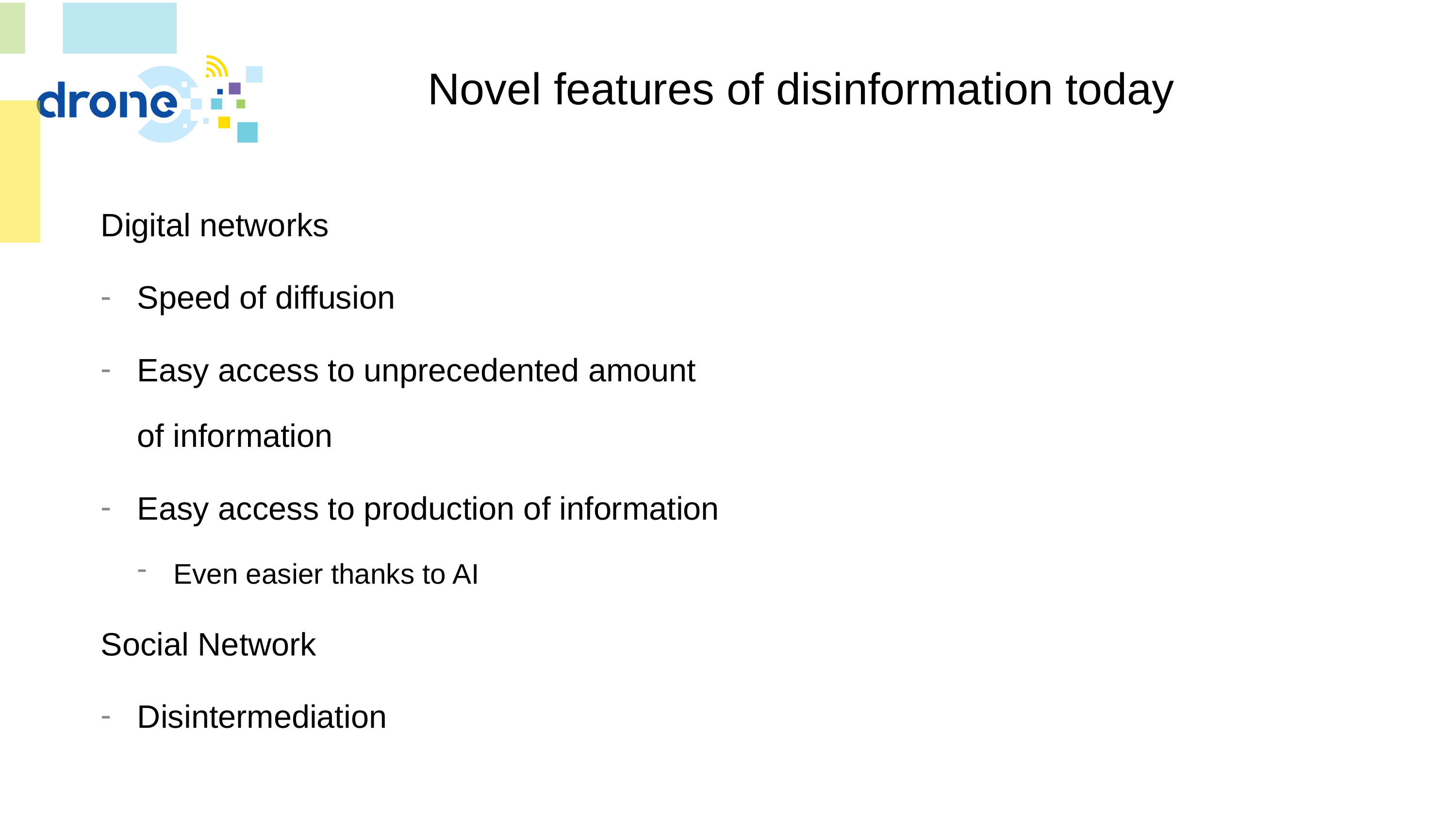

# Novel features of disinformation today

Digital networks
Speed of diffusion
Easy access to unprecedented amount of information
Easy access to production of information
Even easier thanks to AI
Social Network
Disintermediation